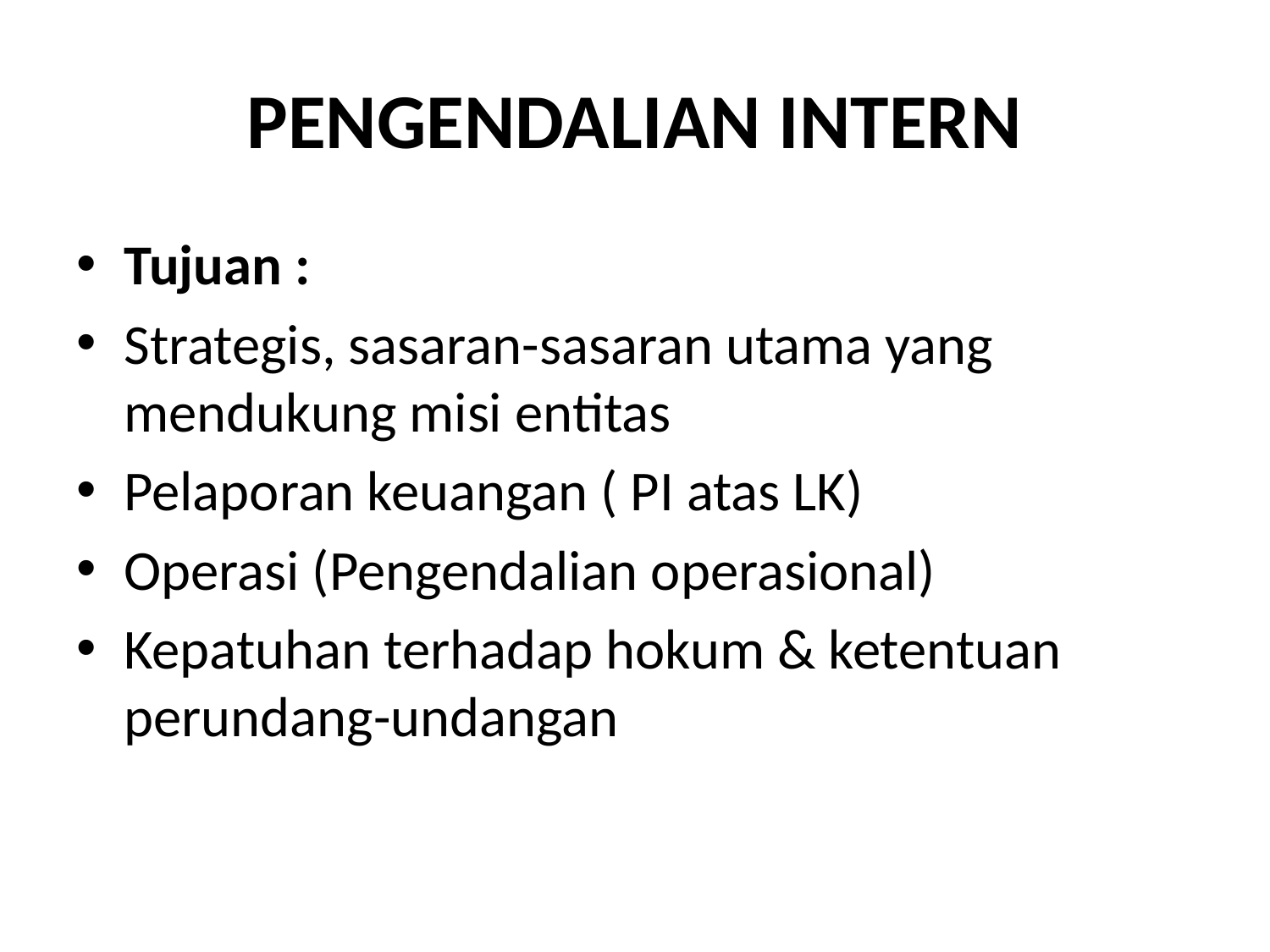

# PENGENDALIAN INTERN
Tujuan :
Strategis, sasaran-sasaran utama yang mendukung misi entitas
Pelaporan keuangan ( PI atas LK)
Operasi (Pengendalian operasional)
Kepatuhan terhadap hokum & ketentuan perundang-undangan